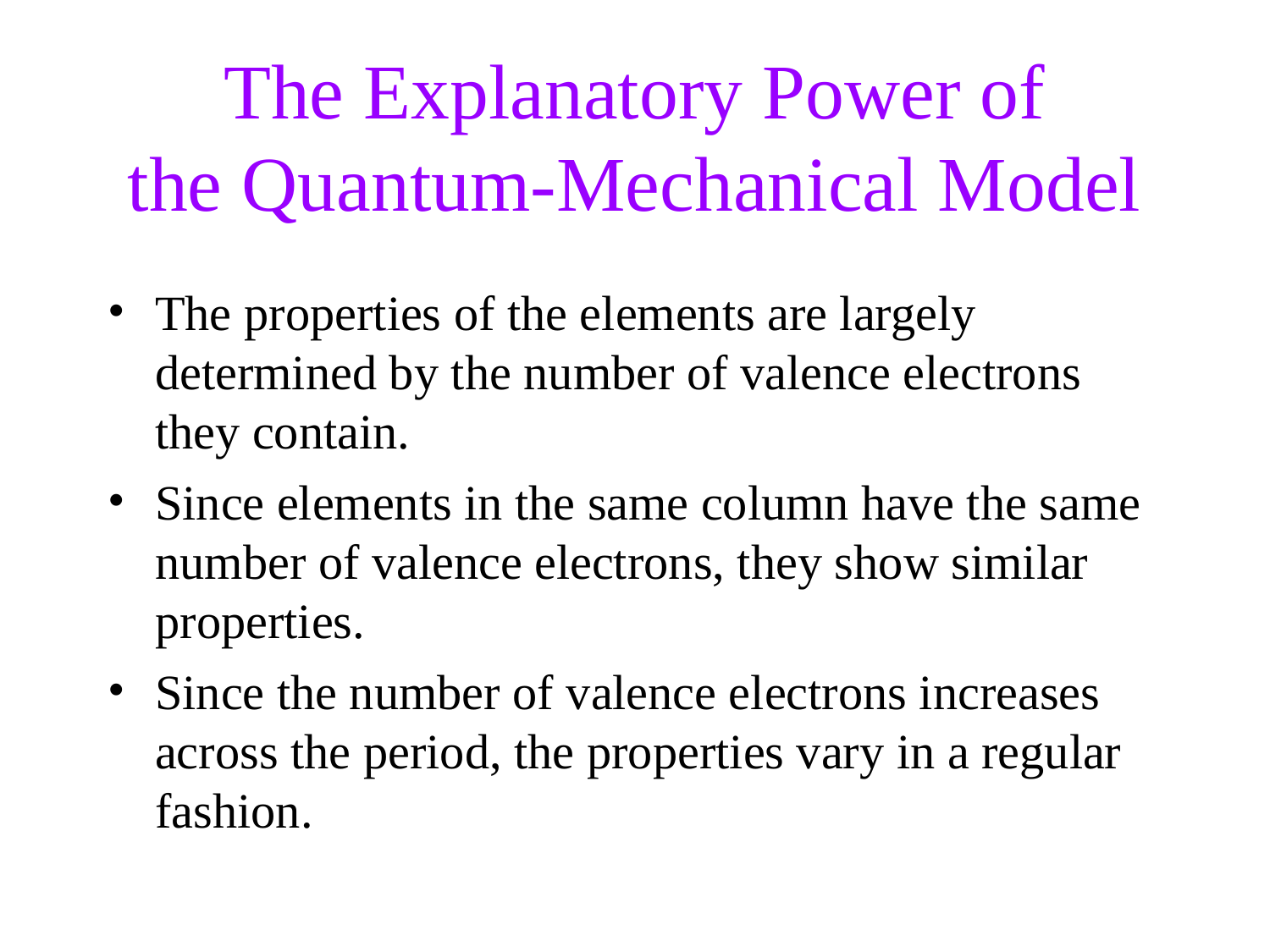

The Explanatory Power of
the Quantum-Mechanical Model
The properties of the elements are largely determined by the number of valence electrons they contain.
Since elements in the same column have the same number of valence electrons, they show similar properties.
Since the number of valence electrons increases across the period, the properties vary in a regular fashion.